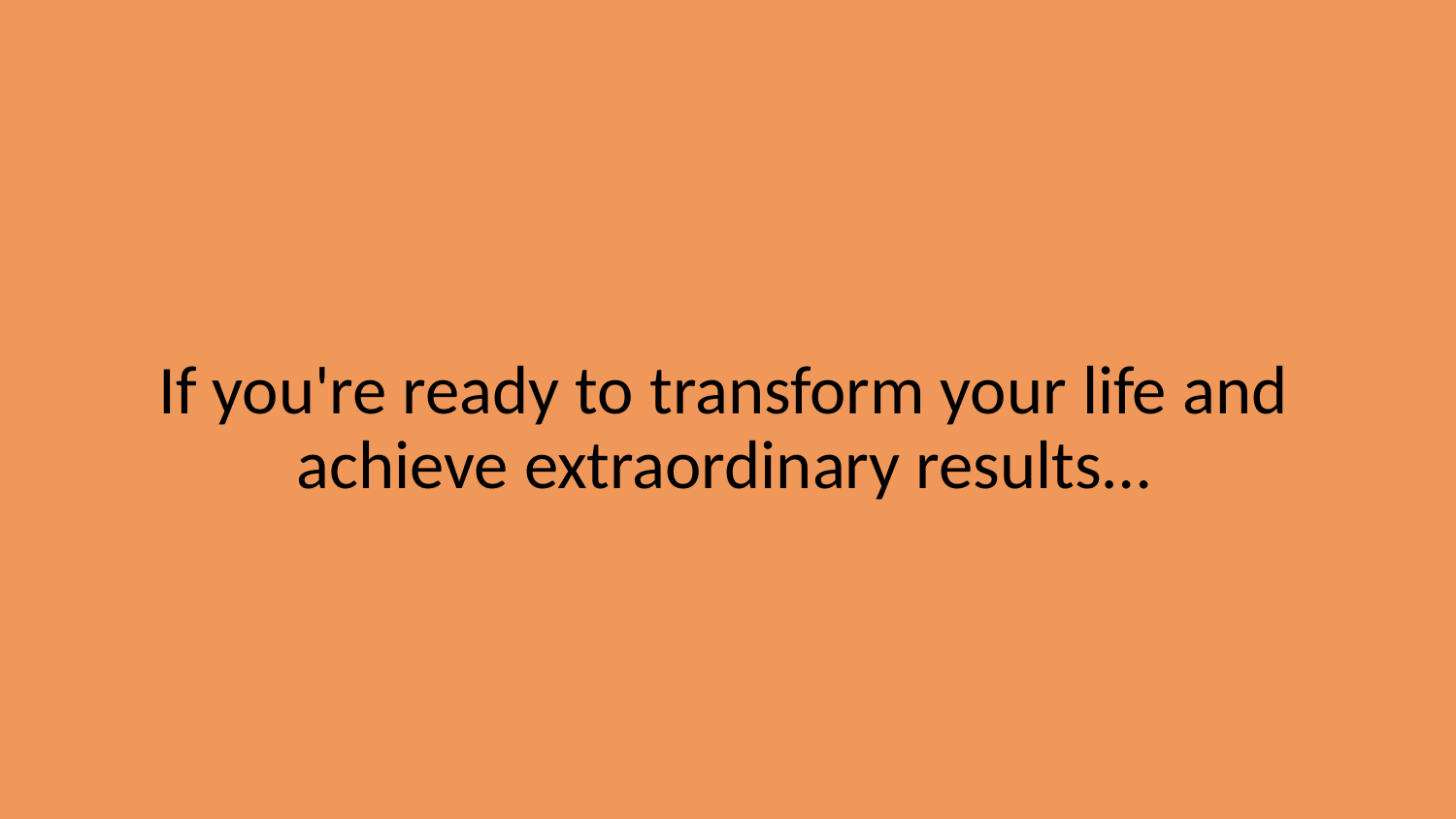

If you're ready to transform your life and achieve extraordinary results…